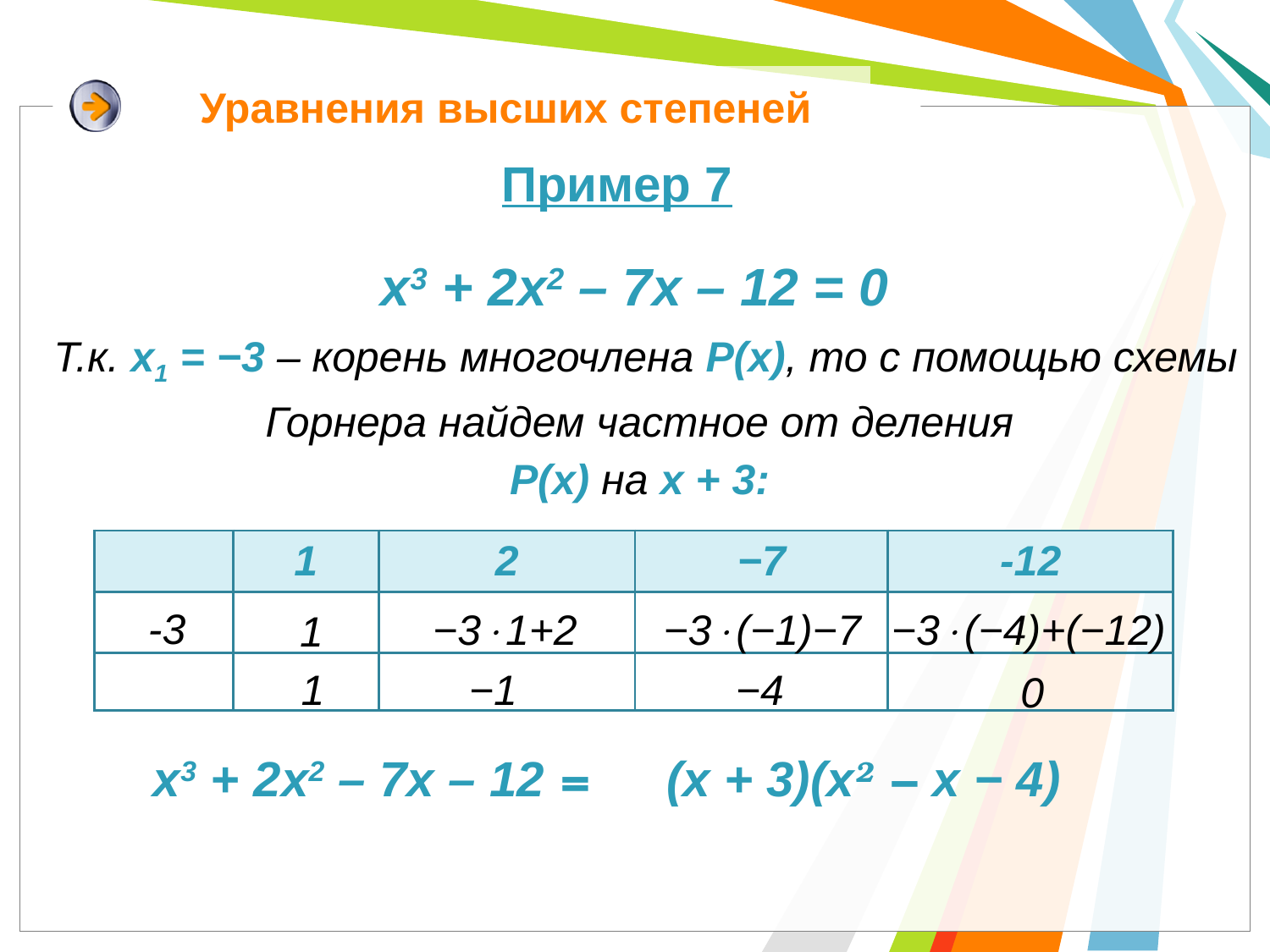

# Уравнения высших степеней
Пример 7
х3 + 2х2 – 7х – 12 = 0
Т.к. х1 = −3 – корень многочлена Р(х), то с помощью схемы Горнера найдем частное от деления
Р(х) на х + 3:
|  | 1 | 2 | −7 | -12 |
| --- | --- | --- | --- | --- |
|  |  |  |  |  |
|  |  |  |  |  |
-3
−3⋅(−4)+(−12)
−3⋅1+2
−3⋅(−1)−7
1
−1
−4
1
0
х3 + 2х2 – 7х – 12 =
(х + 3)(х2 − х − 4)